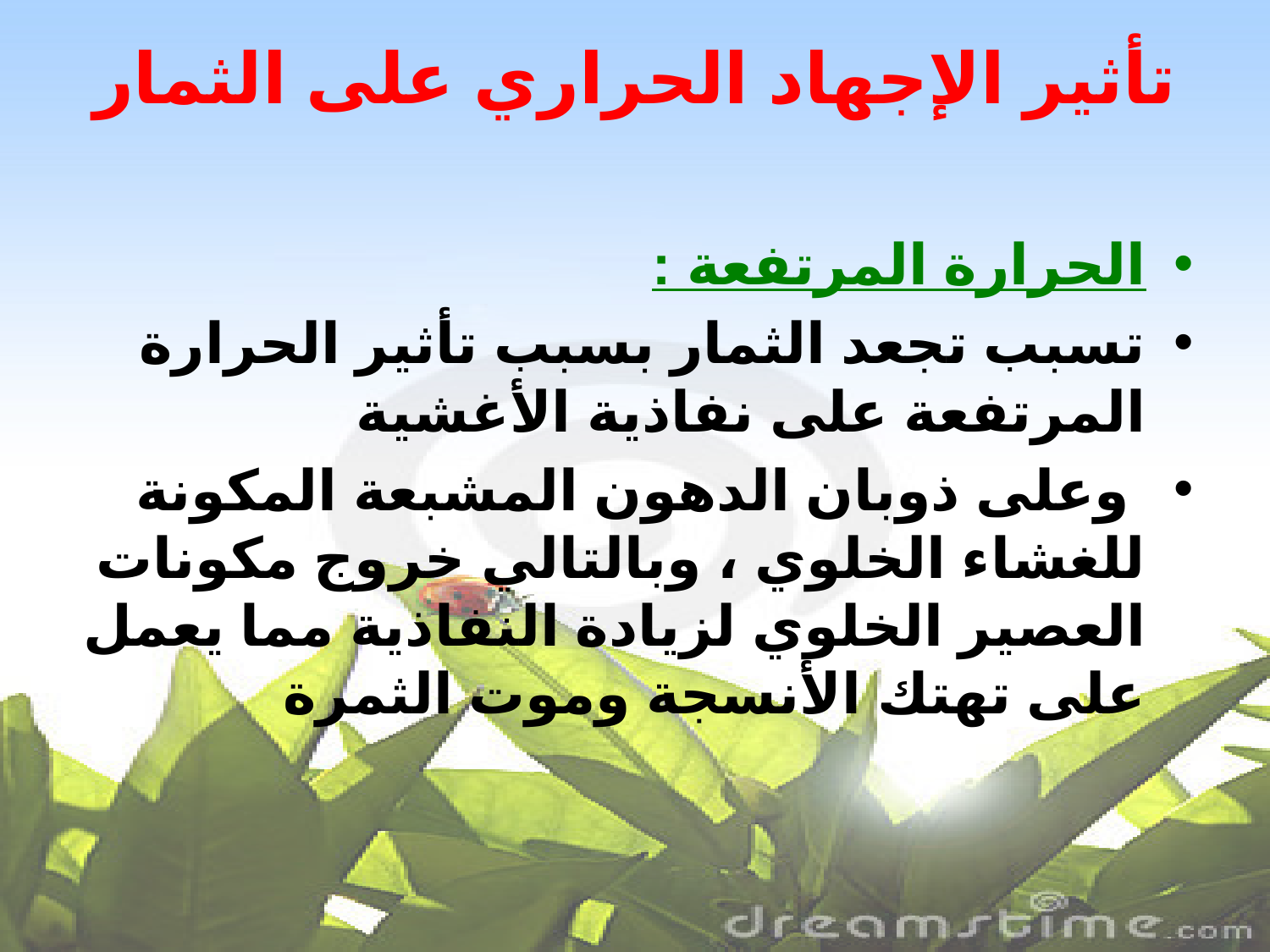

# تأثير الإجهاد الحراري على الثمار
الحرارة المرتفعة :
تسبب تجعد الثمار بسبب تأثير الحرارة المرتفعة على نفاذية الأغشية
 وعلى ذوبان الدهون المشبعة المكونة للغشاء الخلوي ، وبالتالي خروج مكونات العصير الخلوي لزيادة النفاذية مما يعمل على تهتك الأنسجة وموت الثمرة